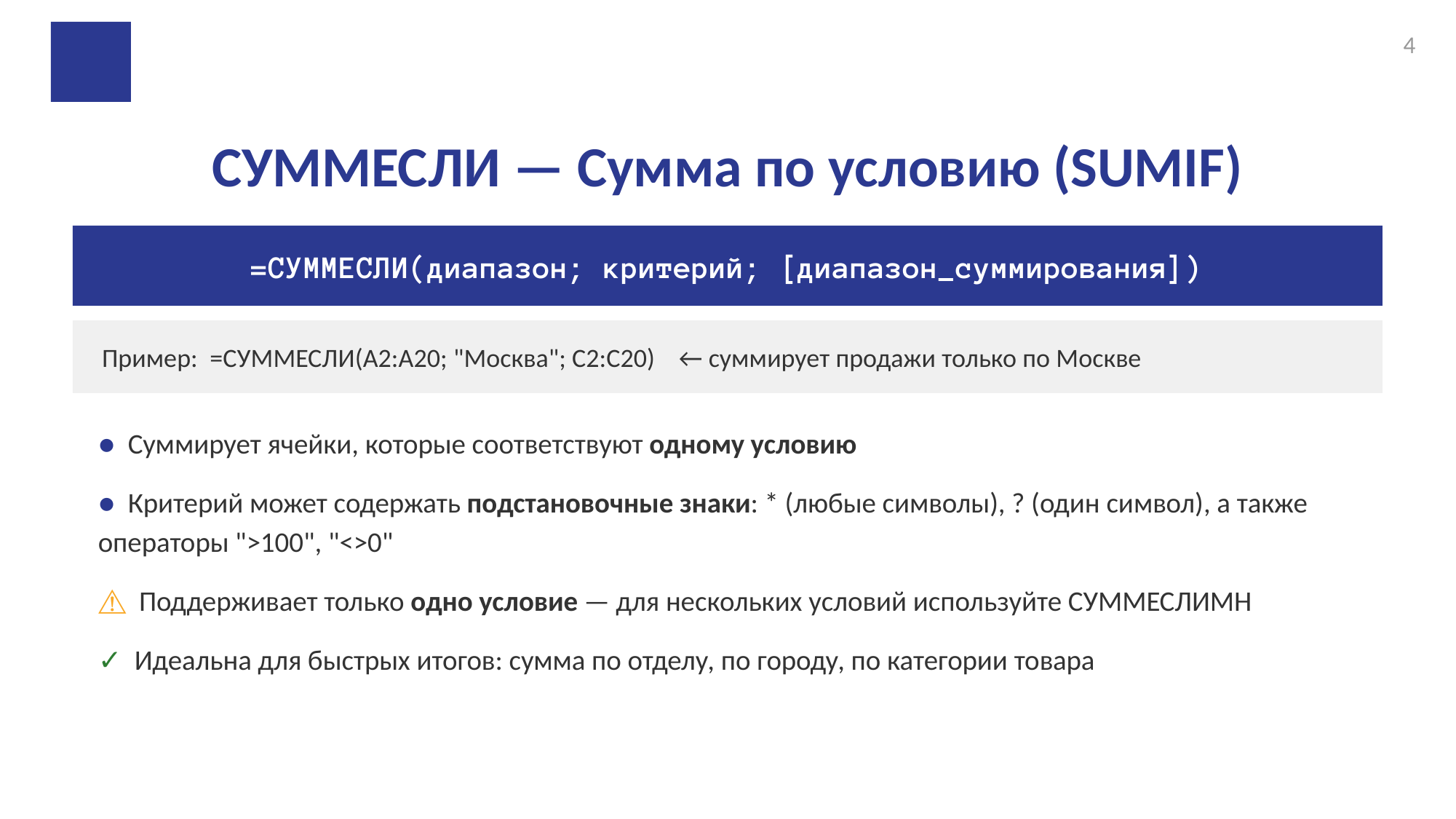

4

СУММЕСЛИ — Сумма по условию (SUMIF)

=СУММЕСЛИ(диапазон; критерий; [диапазон_суммирования])

Пример:  =СУММЕСЛИ(A2:A20; "Москва"; C2:C20)    ← суммирует продажи только по Москве
●  Суммирует ячейки, которые соответствуют одному условию
●  Критерий может содержать подстановочные знаки: * (любые символы), ? (один символ), а также операторы ">100", "<>0"
⚠  Поддерживает только одно условие — для нескольких условий используйте СУММЕСЛИМН
✓  Идеальна для быстрых итогов: сумма по отделу, по городу, по категории товара